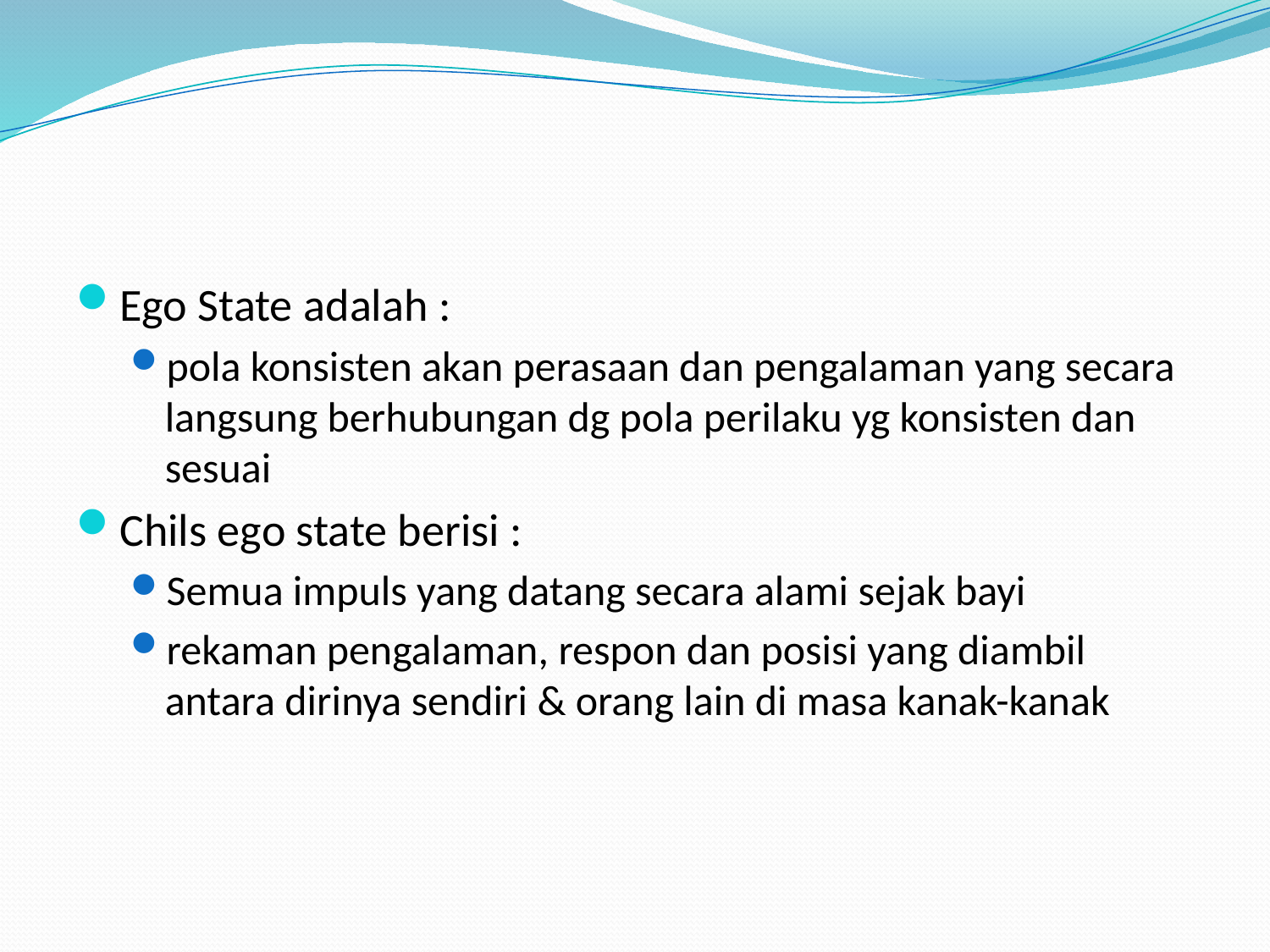

#
Ego State adalah :
pola konsisten akan perasaan dan pengalaman yang secara langsung berhubungan dg pola perilaku yg konsisten dan sesuai
Chils ego state berisi :
Semua impuls yang datang secara alami sejak bayi
rekaman pengalaman, respon dan posisi yang diambil antara dirinya sendiri & orang lain di masa kanak-kanak